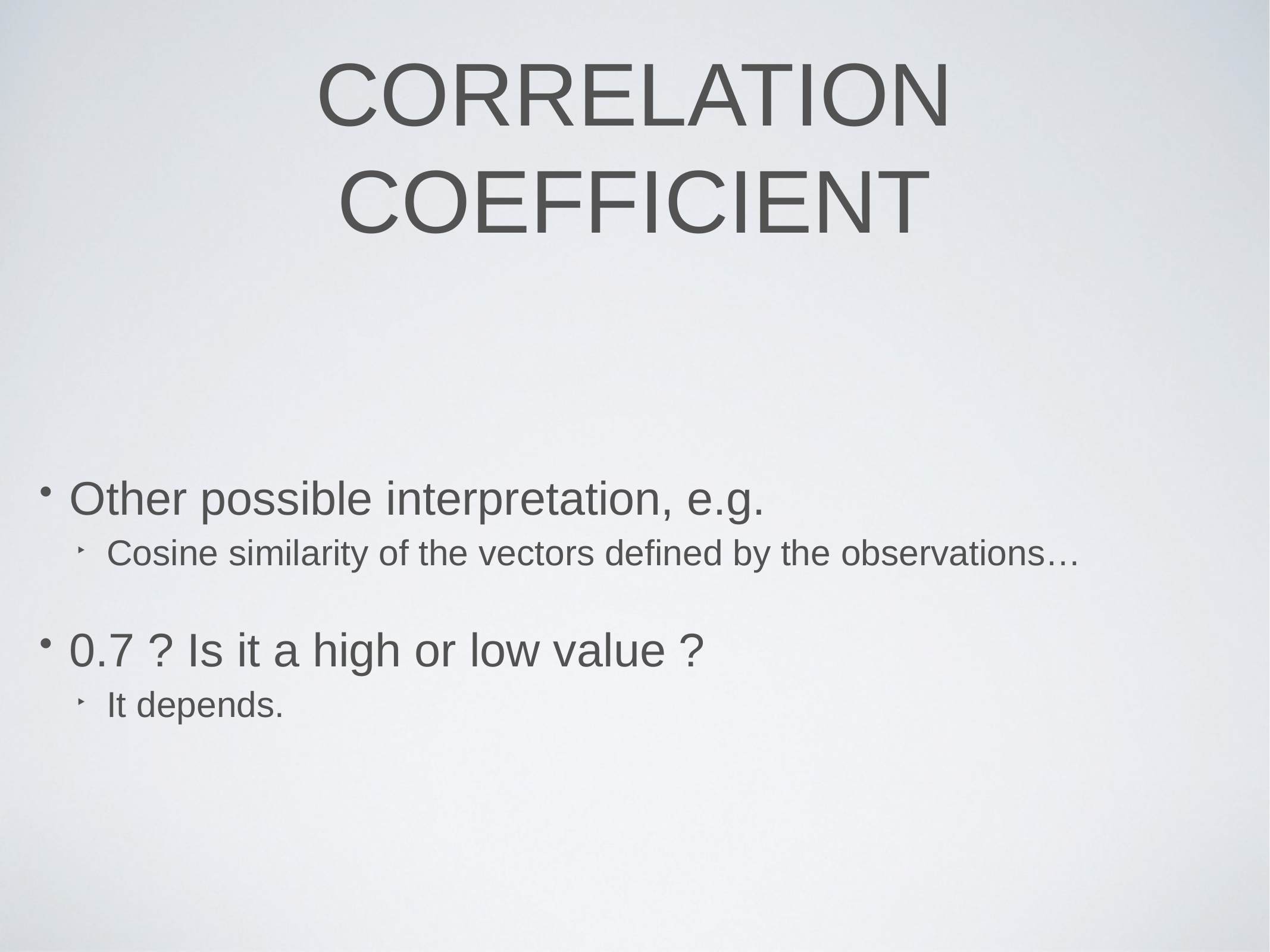

# Correlation coefficient
Other possible interpretation, e.g.
Cosine similarity of the vectors defined by the observations…
0.7 ? Is it a high or low value ?
It depends.